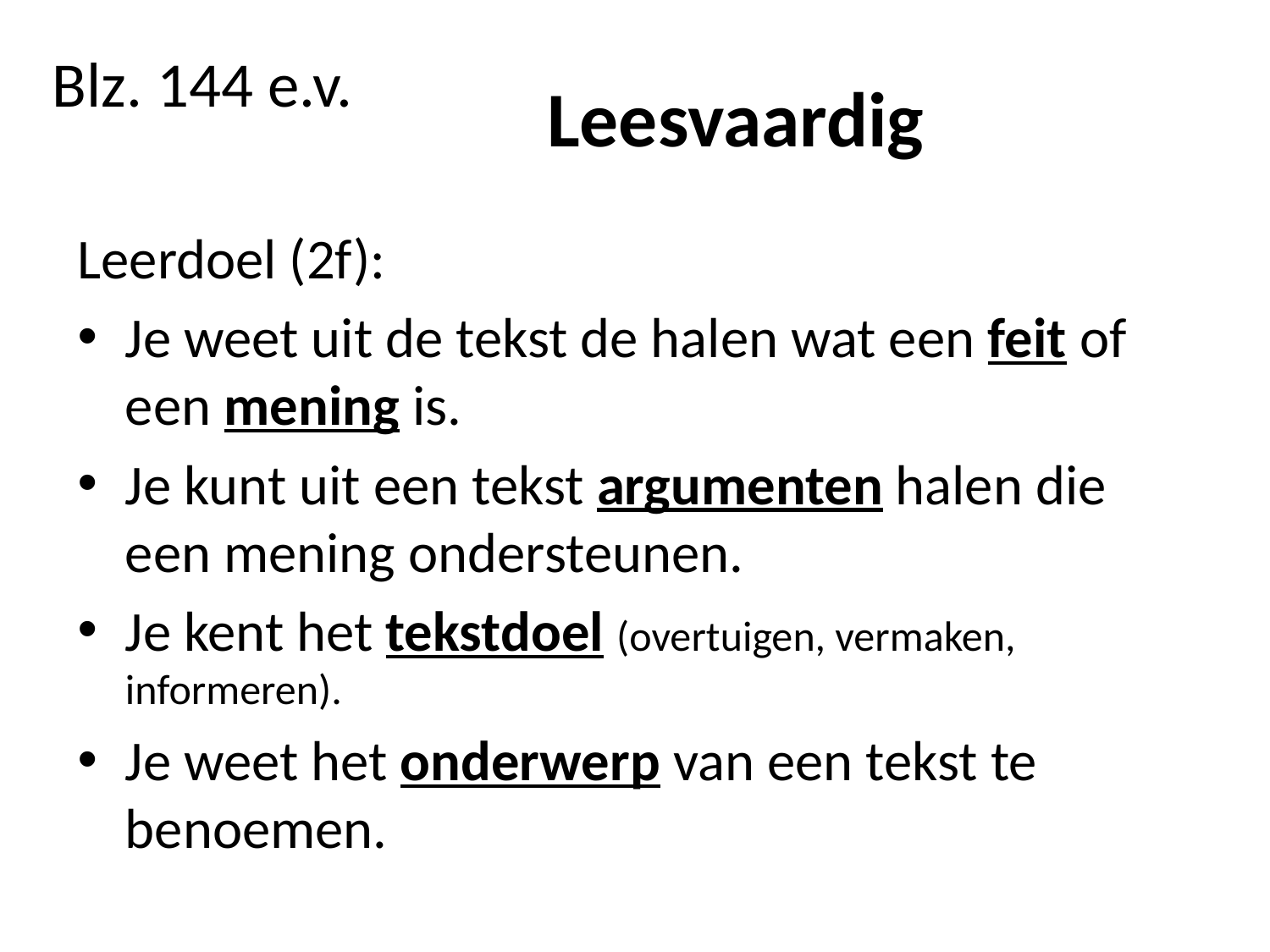

Blz. 144 e.v.
# Leesvaardig
Leerdoel (2f):
Je weet uit de tekst de halen wat een feit of een mening is.
Je kunt uit een tekst argumenten halen die een mening ondersteunen.
Je kent het tekstdoel (overtuigen, vermaken, informeren).
Je weet het onderwerp van een tekst te benoemen.